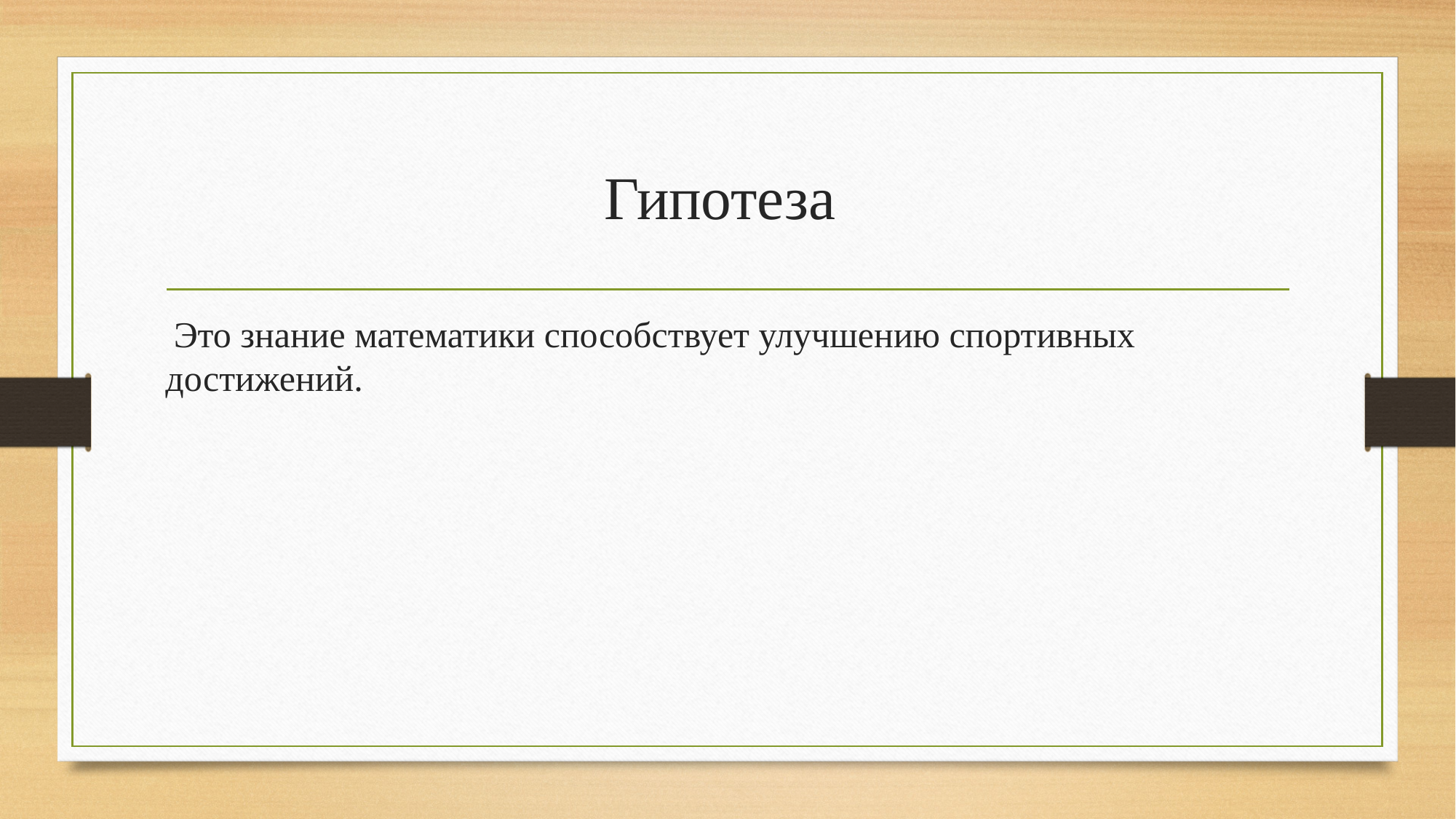

# Гипотеза
 Это знание математики способствует улучшению спортивных достижений.